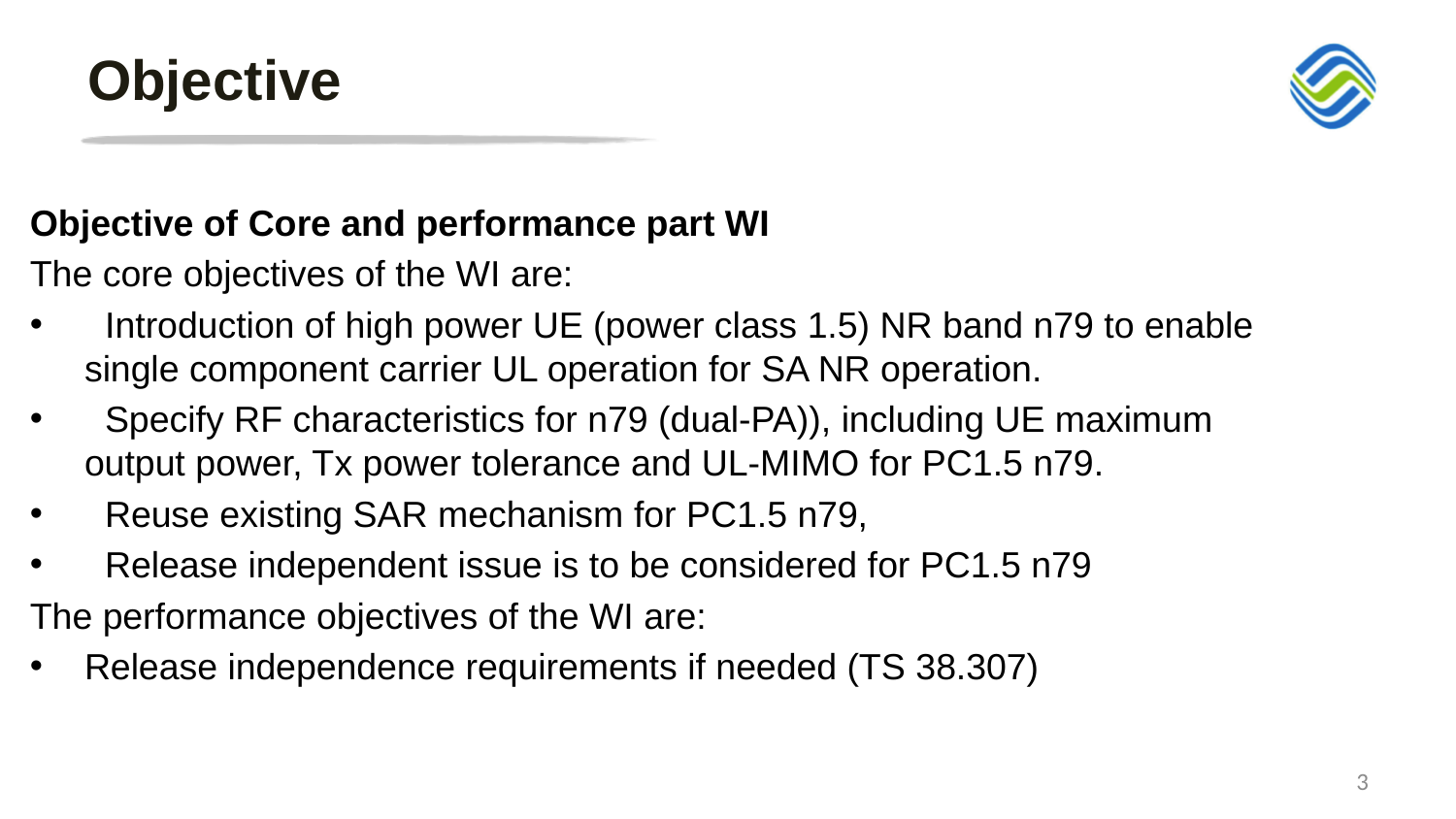

# Objective
Objective of Core and performance part WI
The core objectives of the WI are:
  Introduction of high power UE (power class 1.5) NR band n79 to enable single component carrier UL operation for SA NR operation.
  Specify RF characteristics for n79 (dual-PA)), including UE maximum output power, Tx power tolerance and UL-MIMO for PC1.5 n79.
  Reuse existing SAR mechanism for PC1.5 n79,
  Release independent issue is to be considered for PC1.5 n79
The performance objectives of the WI are:
Release independence requirements if needed (TS 38.307)

3